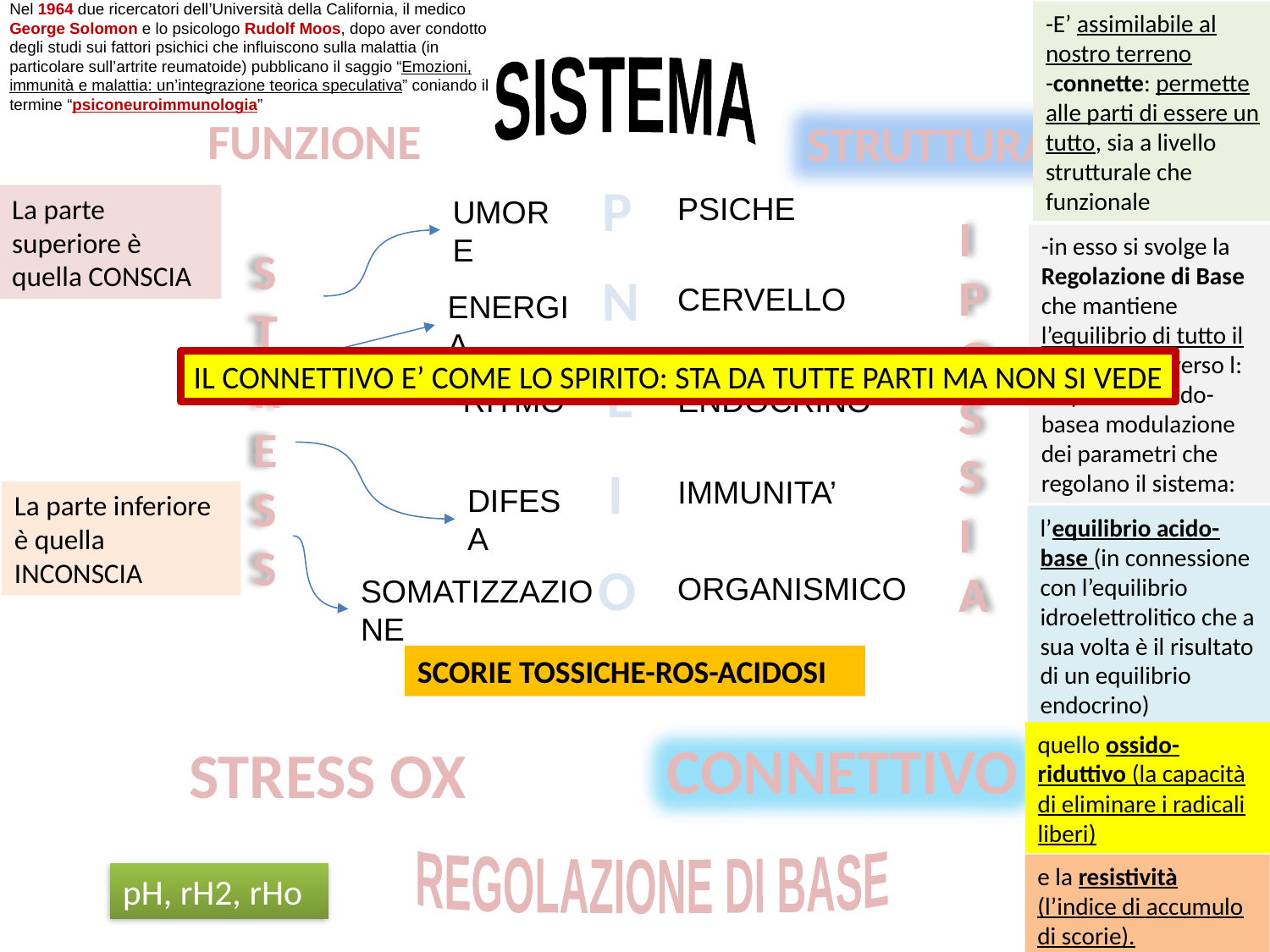

Nel 1964 due ricercatori dell’Università della California, il medico George Solomon e lo psicologo Rudolf Moos, dopo aver condotto degli studi sui fattori psichici che influiscono sulla malattia (in particolare sull’artrite reumatoide) pubblicano il saggio “Emozioni, immunità e malattia: un’integrazione teorica speculativa” coniando il termine “psiconeuroimmunologia”
-E’ assimilabile al nostro terreno
-connette: permette alle parti di essere un tutto, sia a livello strutturale che funzionale
SISTEMA
FUNZIONE
STRUTTURA
P
PSICHE
La parte superiore è quella CONSCIA
UMORE
IPOSS
IA
-in esso si svolge la Regolazione di Base che mantiene l’equilibrio di tutto il sistema attraverso l: l’equilibrio acido-basea modulazione dei parametri che regolano il sistema:
STRE
S
S
N
CERVELLO
ENERGIA
IL CONNETTIVO E’ COME LO SPIRITO: STA DA TUTTE PARTI MA NON SI VEDE
E
RITMO
ENDOCRINO
I
IMMUNITA’
DIFESA
La parte inferiore è quella INCONSCIA
l’equilibrio acido-base (in connessione con l’equilibrio idroelettrolitico che a sua volta è il risultato di un equilibrio endocrino)
O
ORGANISMICO
SOMATIZZAZIONE
SCORIE TOSSICHE-ROS-ACIDOSI
quello ossido-riduttivo (la capacità di eliminare i radicali liberi)
CONNETTIVO
STRESS OX
REGOLAZIONE DI BASE
e la resistività (l’indice di accumulo di scorie).
pH, rH2, rHo